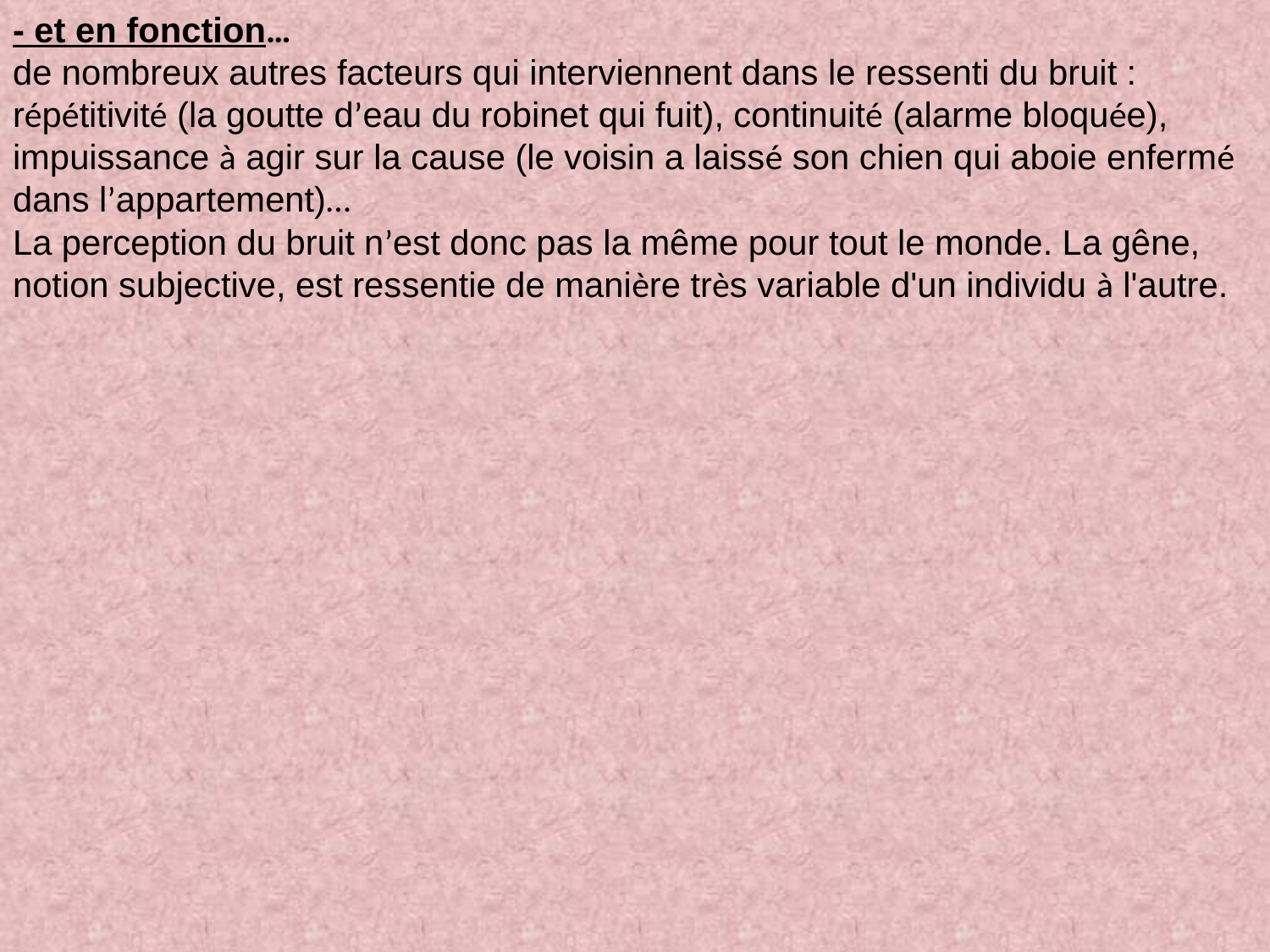

- et en fonction…
de nombreux autres facteurs qui interviennent dans le ressenti du bruit : répétitivité (la goutte d’eau du robinet qui fuit), continuité (alarme bloquée), impuissance à agir sur la cause (le voisin a laissé son chien qui aboie enfermé dans l’appartement)…
La perception du bruit n’est donc pas la même pour tout le monde. La gêne, notion subjective, est ressentie de manière très variable d'un individu à l'autre.